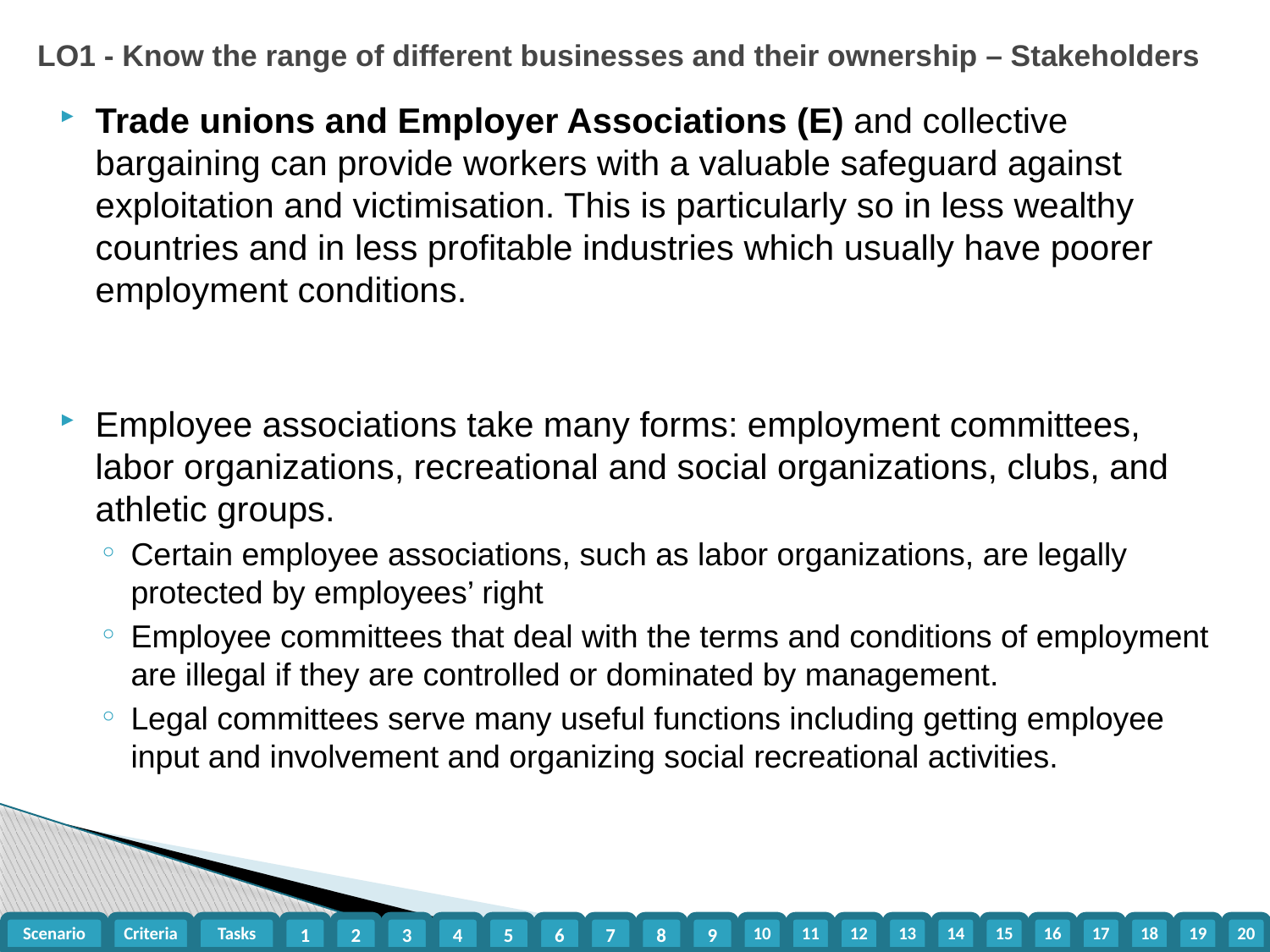

LO1 - Know the range of different businesses and their ownership – Stakeholders
Trade unions and Employer Associations (E) and collective bargaining can provide workers with a valuable safeguard against exploitation and victimisation. This is particularly so in less wealthy countries and in less profitable industries which usually have poorer employment conditions.

Employee associations take many forms: employment committees, labor organizations, recreational and social organizations, clubs, and athletic groups.
Certain employee associations, such as labor organizations, are legally protected by employees’ right
Employee committees that deal with the terms and conditions of employment are illegal if they are controlled or dominated by management.
Legal committees serve many useful functions including getting employee input and involvement and organizing social recreational activities.